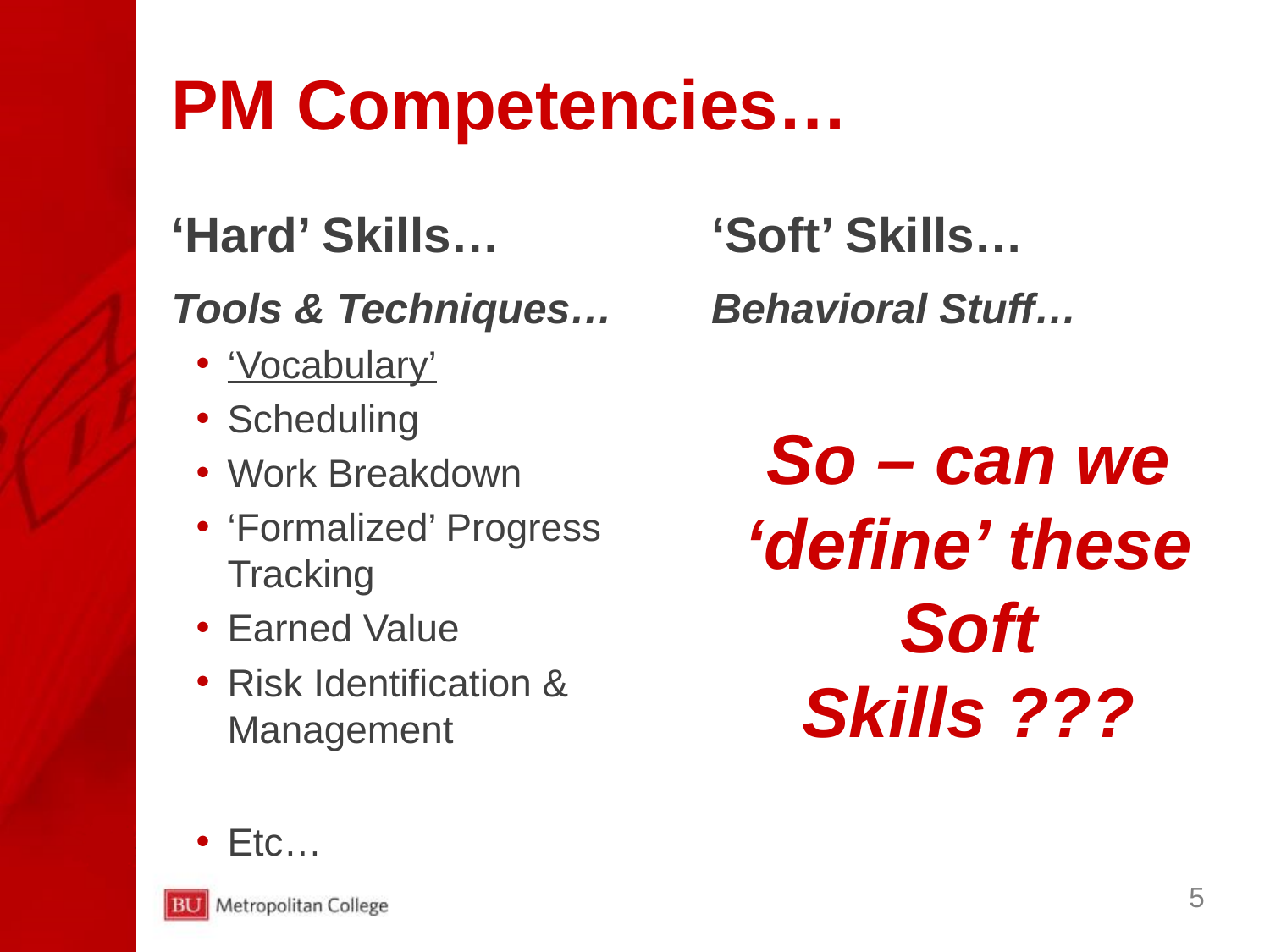

# PM Competencies…
‘Hard’ Skills…
‘Soft’ Skills…
Tools & Techniques…
‘Vocabulary’
Scheduling
Work Breakdown
‘Formalized’ Progress Tracking
Earned Value
Risk Identification & Management

Etc…
Behavioral Stuff…

So – can we ‘define’ these Soft Skills ???